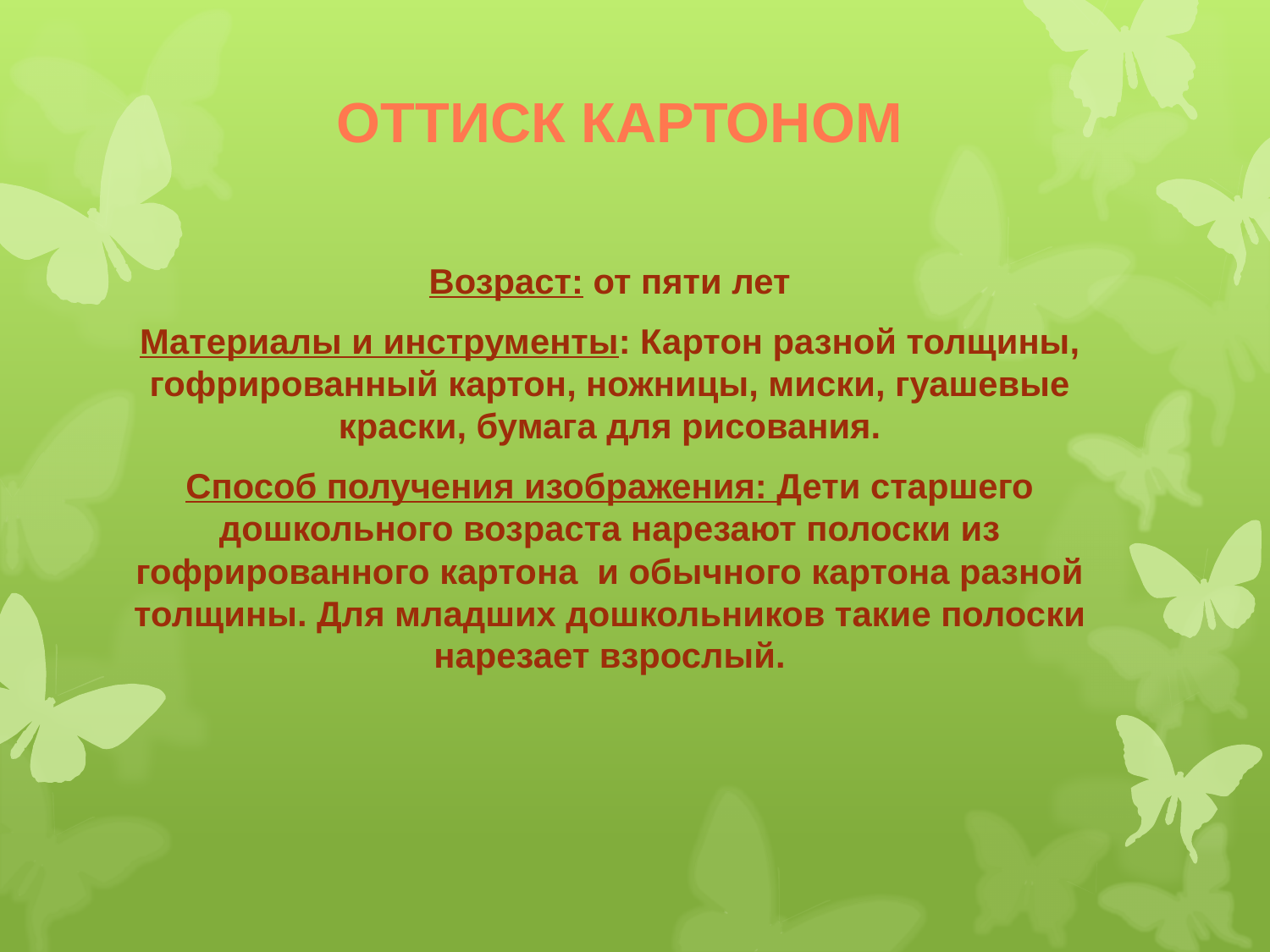

# Оттиск картоном
Возраст: от пяти лет
Материалы и инструменты: Картон разной толщины, гофрированный картон, ножницы, миски, гуашевые краски, бумага для рисования.
Способ получения изображения: Дети старшего дошкольного возраста нарезают полоски из гофрированного картона  и обычного картона разной толщины. Для младших дошкольников такие полоски нарезает взрослый.